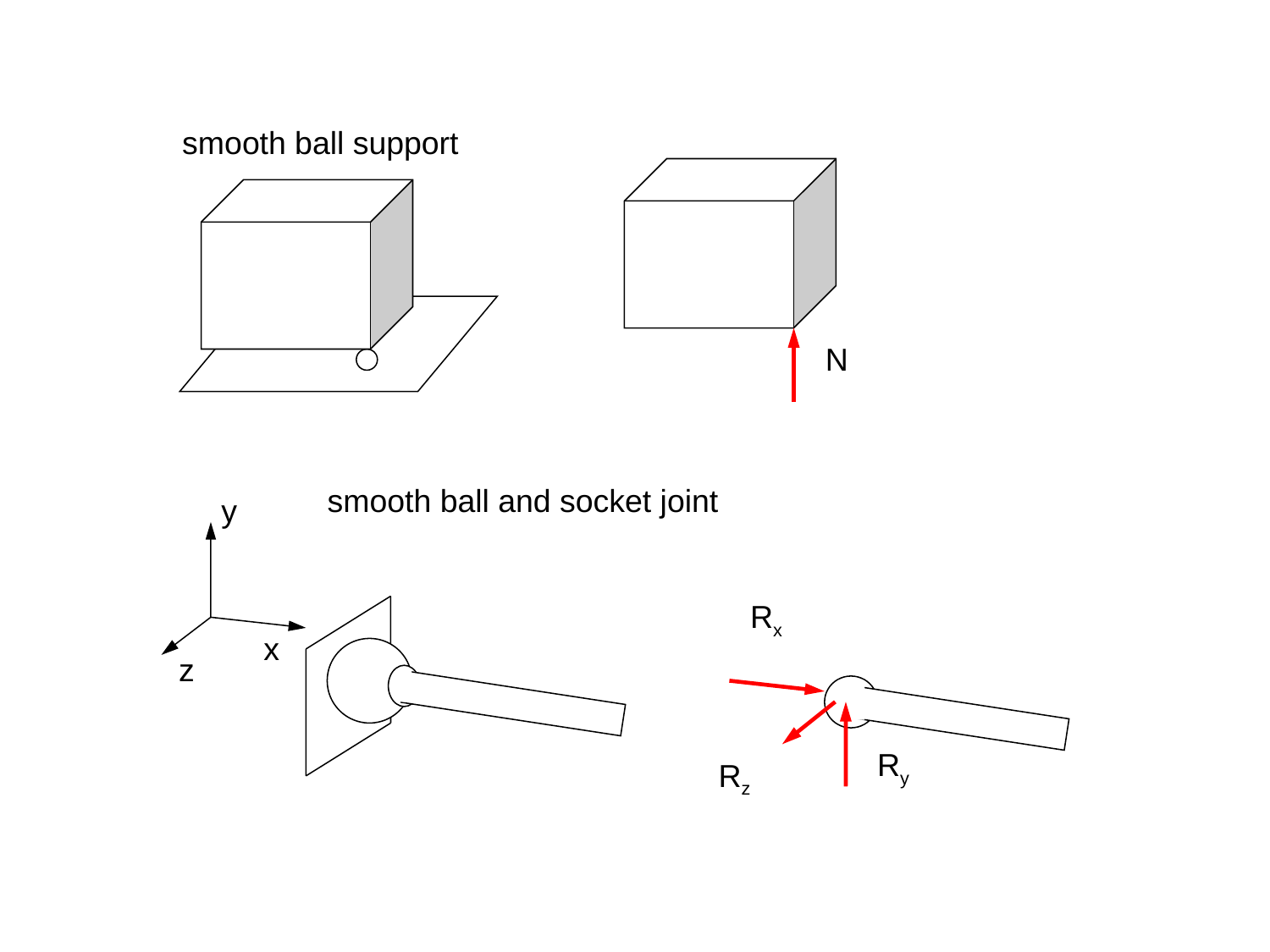

smooth ball support

N

smooth ball and socket joint
y

Rx

x

z

Ry
Rz